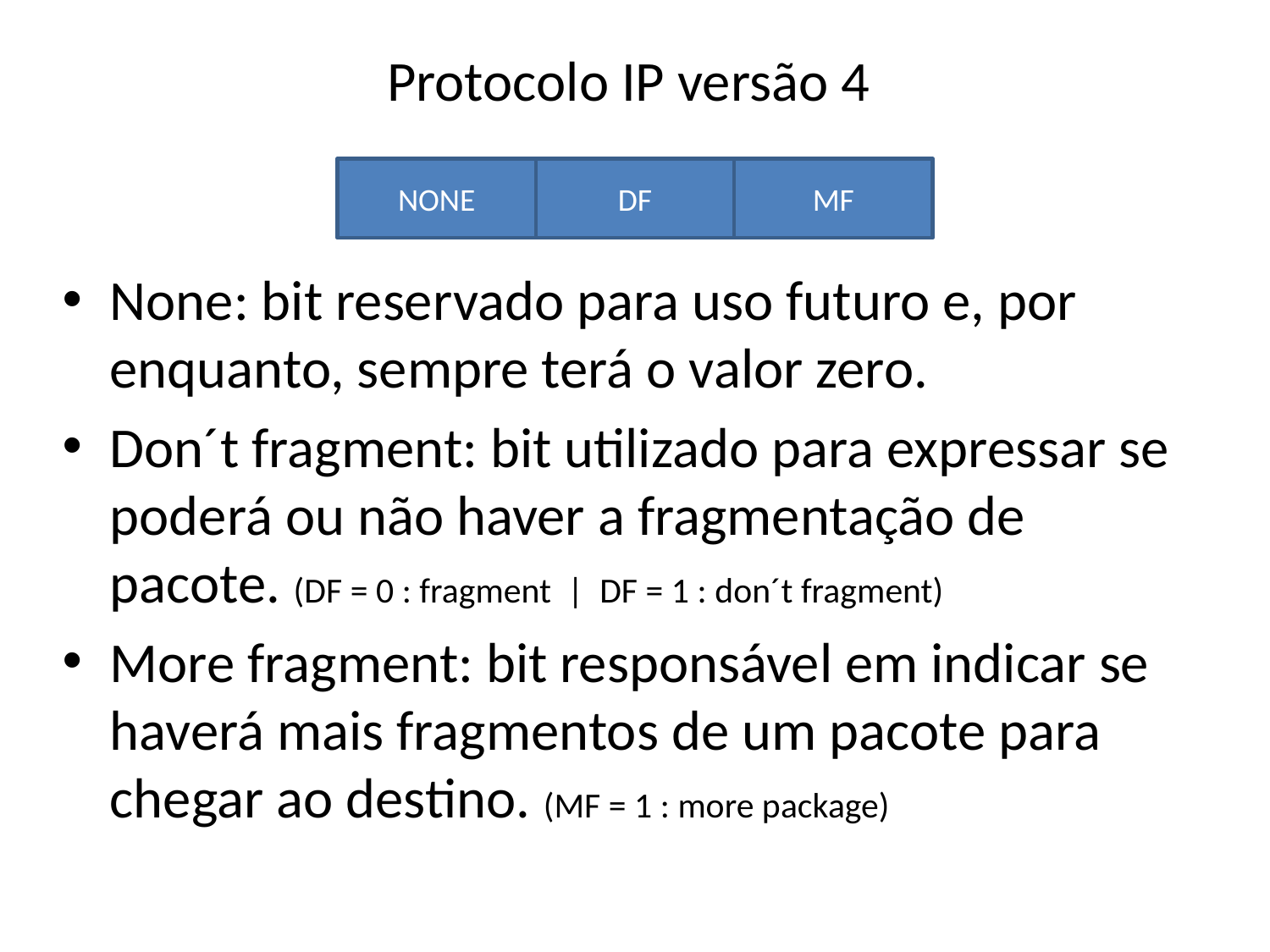

# Protocolo IP versão 4
NONE
DF
MF
None: bit reservado para uso futuro e, por enquanto, sempre terá o valor zero.
Don´t fragment: bit utilizado para expressar se poderá ou não haver a fragmentação de pacote. (DF = 0 : fragment  |  DF = 1 : don´t fragment)
More fragment: bit responsável em indicar se haverá mais fragmentos de um pacote para chegar ao destino. (MF = 1 : more package)